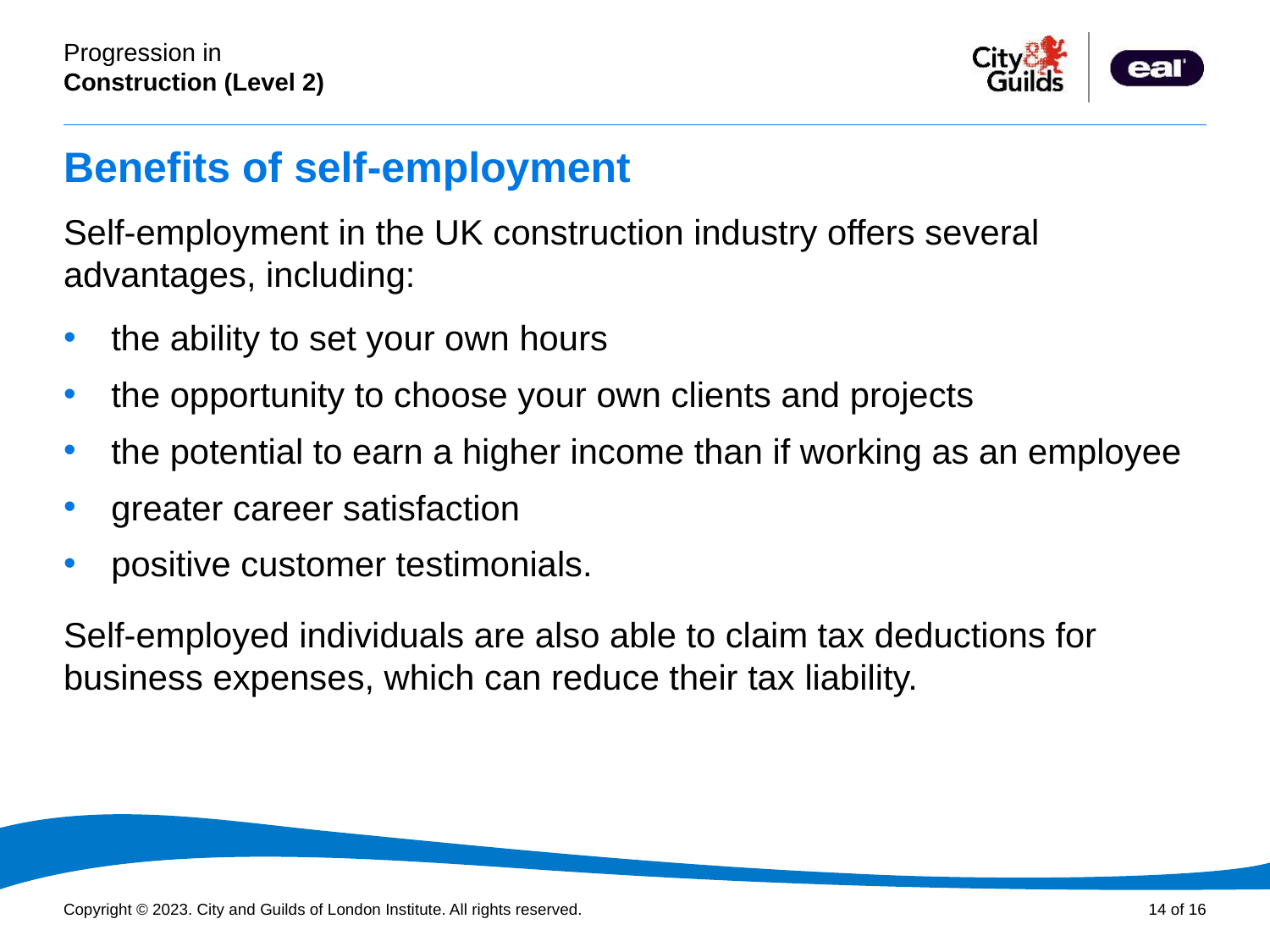

# Benefits of self-employment
Self-employment in the UK construction industry offers several advantages, including:
the ability to set your own hours
the opportunity to choose your own clients and projects
the potential to earn a higher income than if working as an employee
greater career satisfaction
positive customer testimonials.
Self-employed individuals are also able to claim tax deductions for business expenses, which can reduce their tax liability.